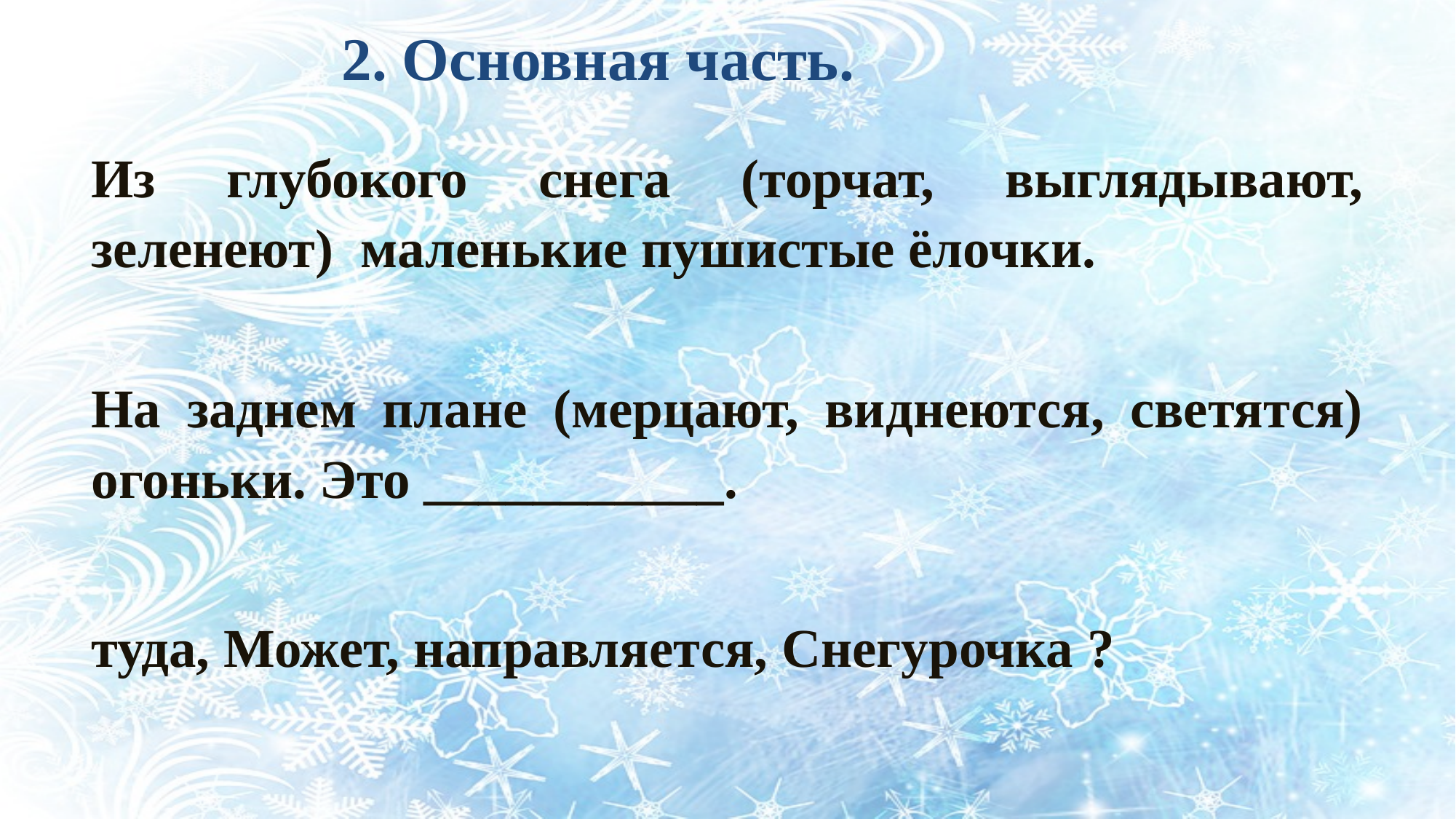

Из глубокого снега (торчат, выглядывают, зеленеют)  маленькие пушистые ёлочки.
На заднем плане (мерцают, виднеются, светятся) огоньки. Это ___________.
2. Основная часть.

туда, Может, направляется, Снегурочка ?